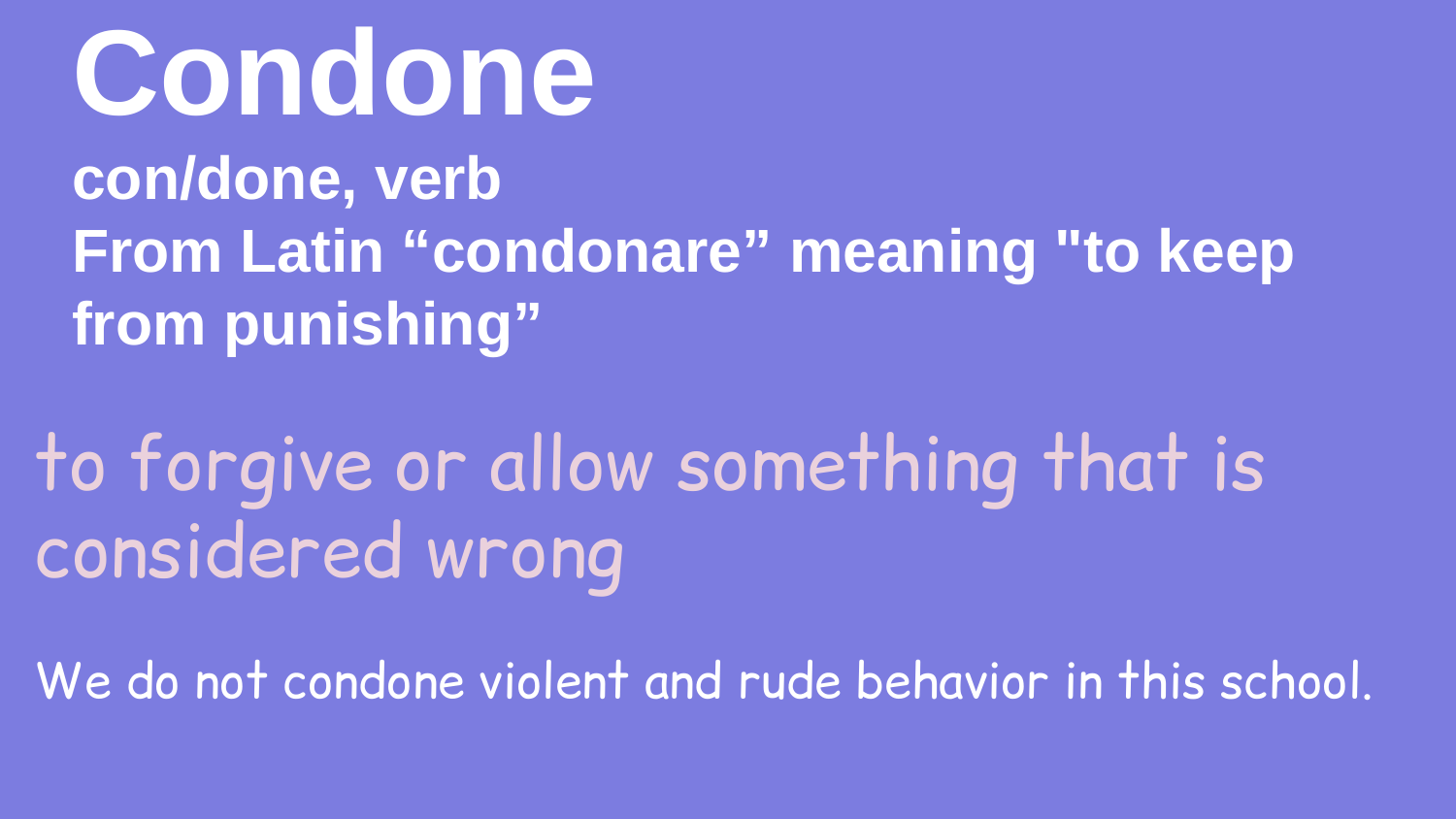

# Condone
con/done, verb
From Latin “condonare” meaning "to keep from punishing”
to forgive or allow something that is considered wrong

We do not condone violent and rude behavior in this school.